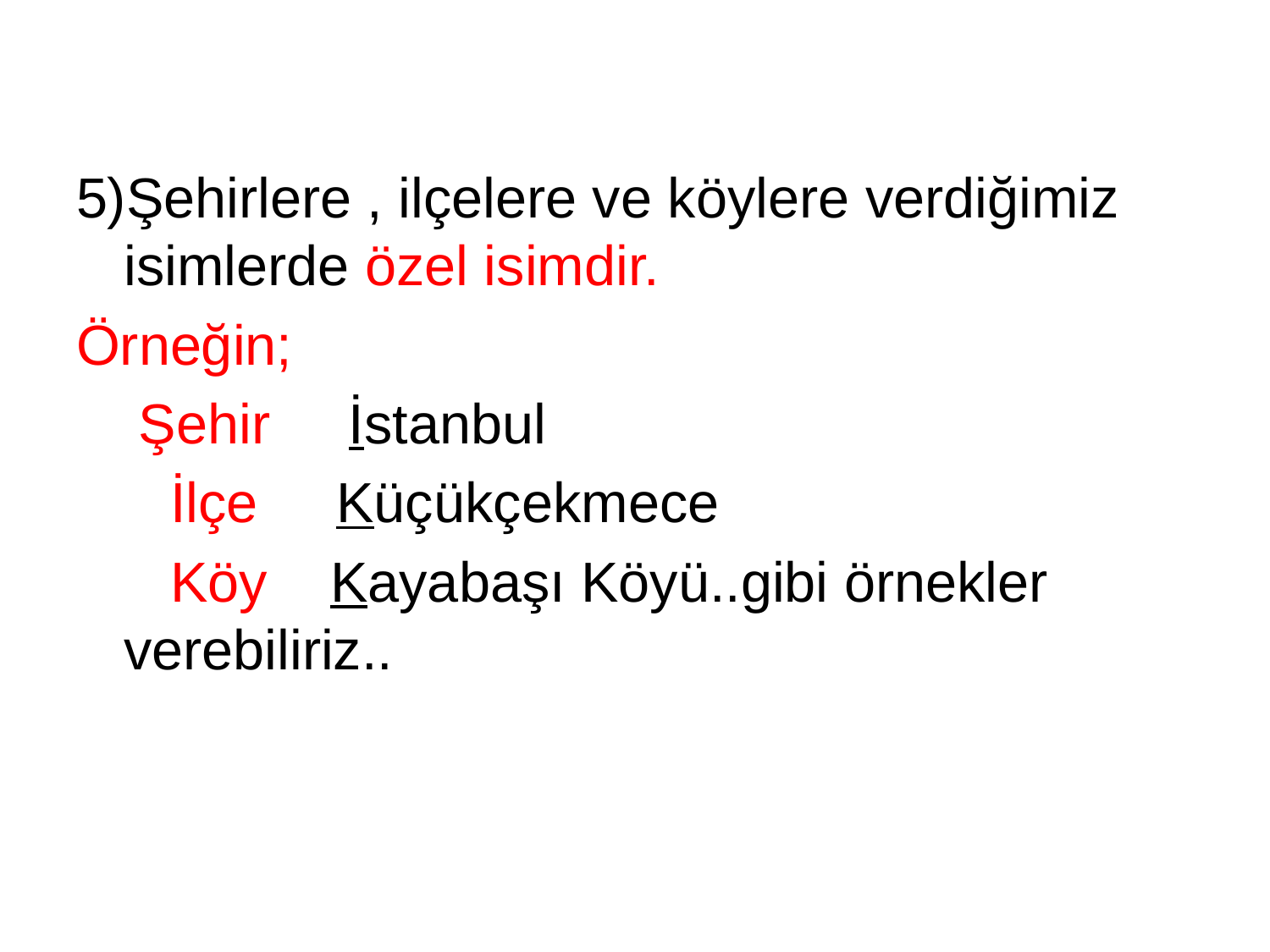

5)Şehirlere , ilçelere ve köylere verdiğimiz isimlerde özel isimdir.
Örneğin;
    Şehir     İstanbul
      İlçe     Küçükçekmece
      Köy    Kayabaşı Köyü..gibi örnekler verebiliriz..